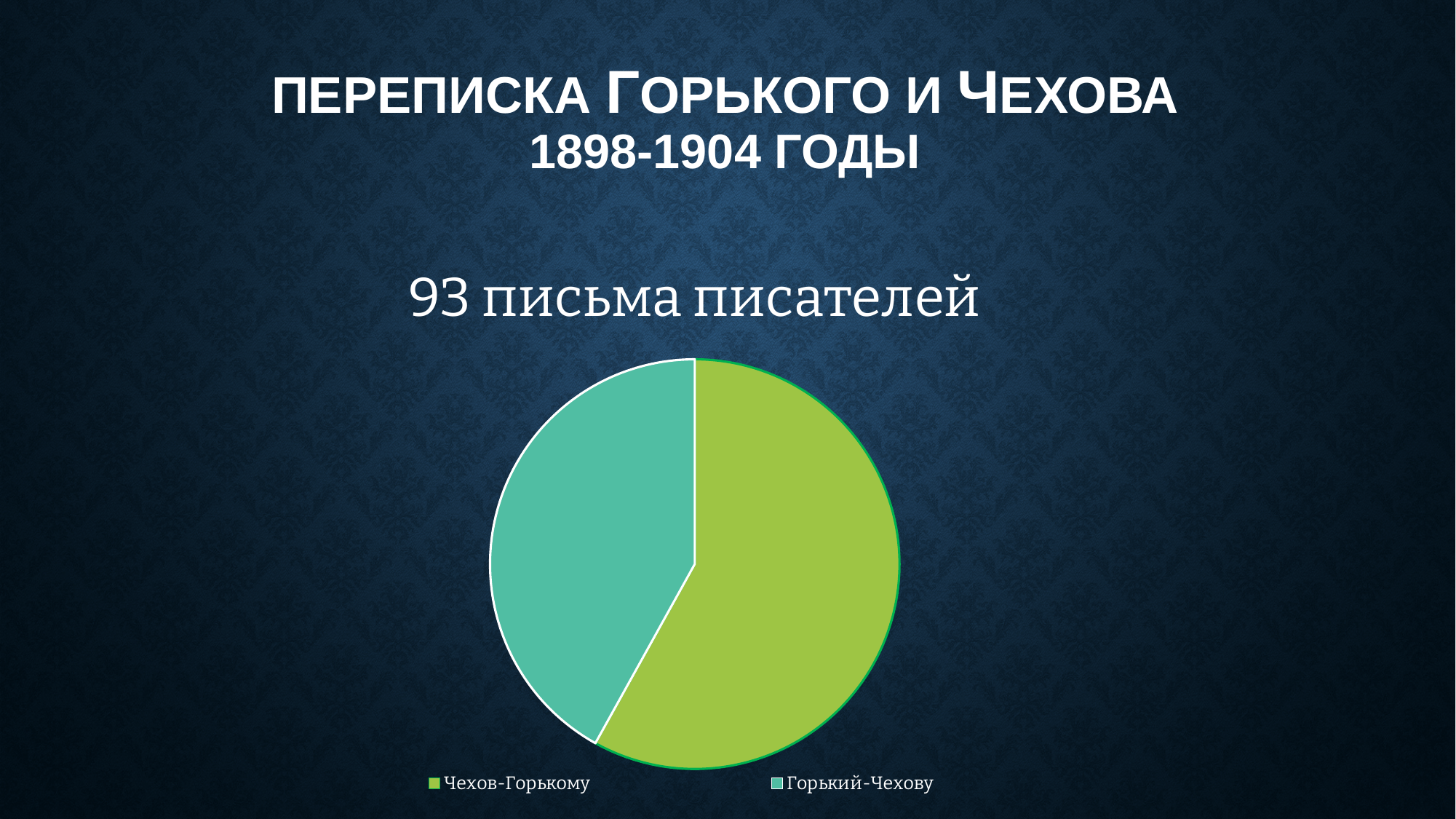

# Переписка горького и чехова 1898-1904 годы

### Chart: 93 письма писателей

| Category | 93 письма писателей |
|---|---|
| Чехов-Горькому | 54.0 |
| Горький-Чехову | 39.0 |